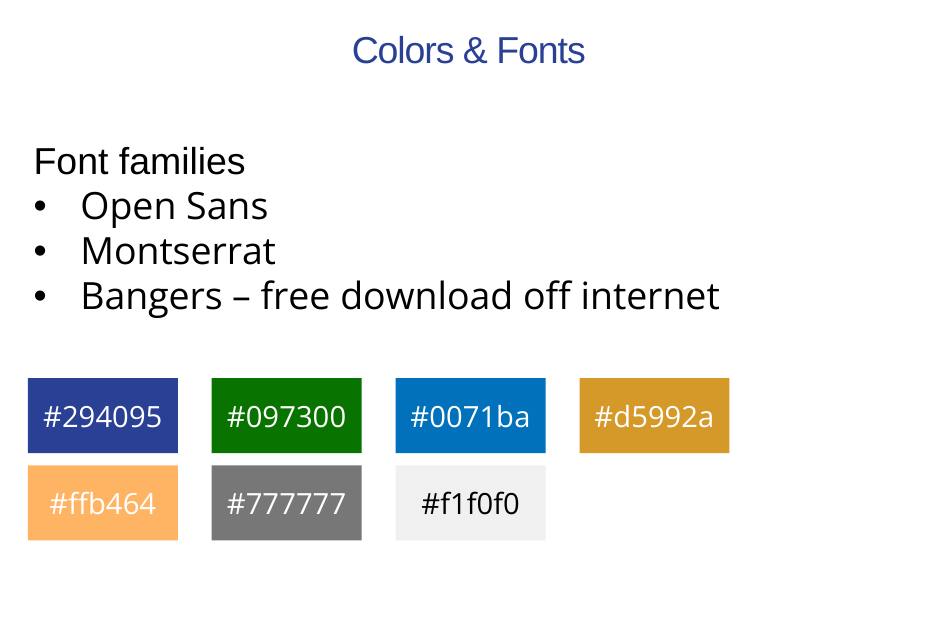

Colors & Fonts
Font families
Open Sans
Montserrat
Bangers – free download off internet
#294095
#097300
#0071ba
#d5992a
#ffb464
#777777
#f1f0f0